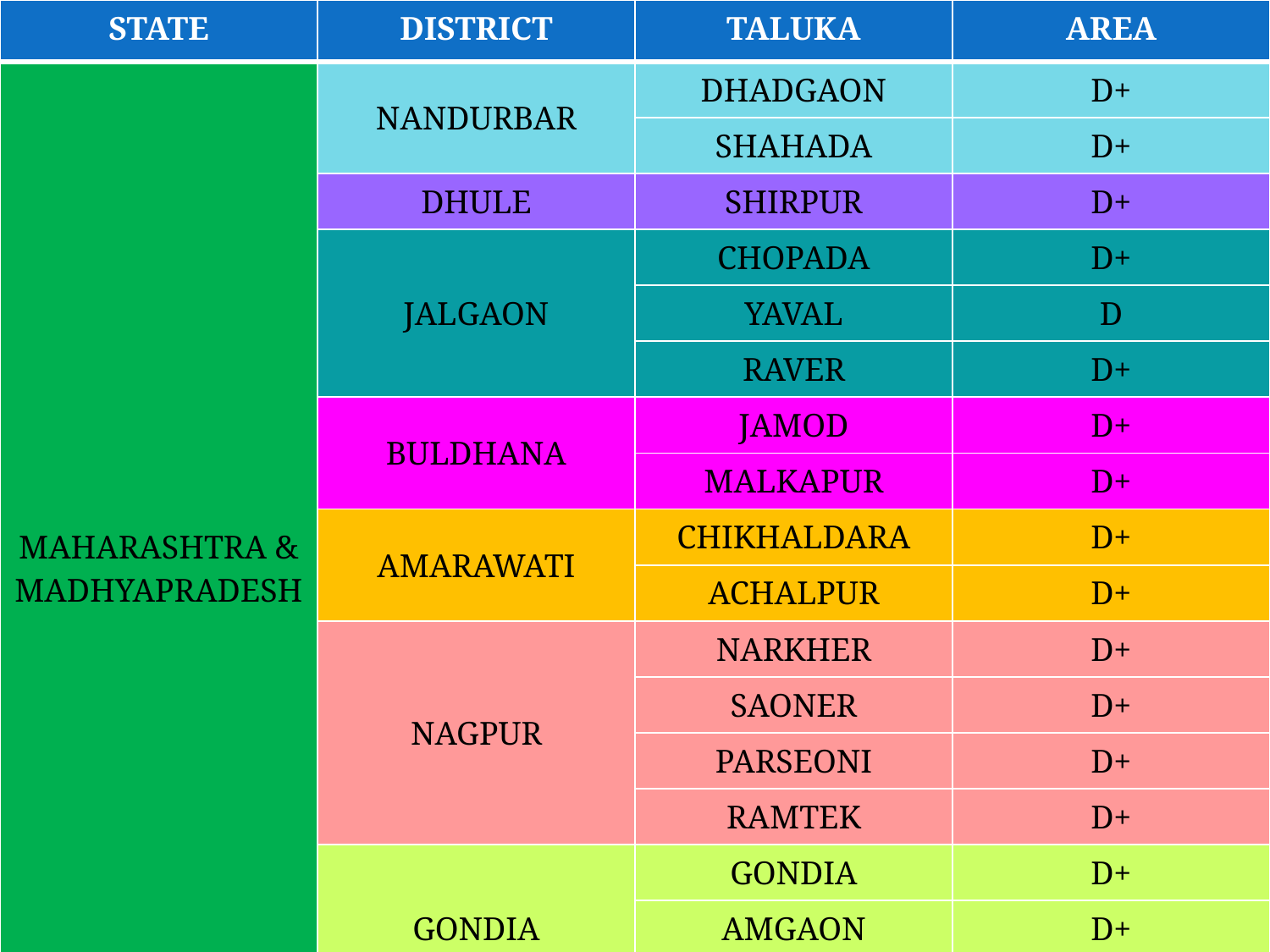

| STATE | DISTRICT | TALUKA | AREA |
| --- | --- | --- | --- |
| MAHARASHTRA & MADHYAPRADESH | NANDURBAR | DHADGAON | D+ |
|  |  | SHAHADA | D+ |
|  | DHULE | SHIRPUR | D+ |
|  | JALGAON | CHOPADA | D+ |
|  |  | YAVAL | D |
|  |  | RAVER | D+ |
|  | BULDHANA | JAMOD | D+ |
|  |  | MALKAPUR | D+ |
|  | AMARAWATI | CHIKHALDARA | D+ |
|  |  | ACHALPUR | D+ |
|  | NAGPUR | NARKHER | D+ |
|  |  | SAONER | D+ |
|  |  | PARSEONI | D+ |
|  |  | RAMTEK | D+ |
|  | GONDIA | GONDIA | D+ |
|  |  | AMGAON | D+ |
|  |  | SALEKASA | D+ |
|  | BHANDARA | TUMSAR | D+ |